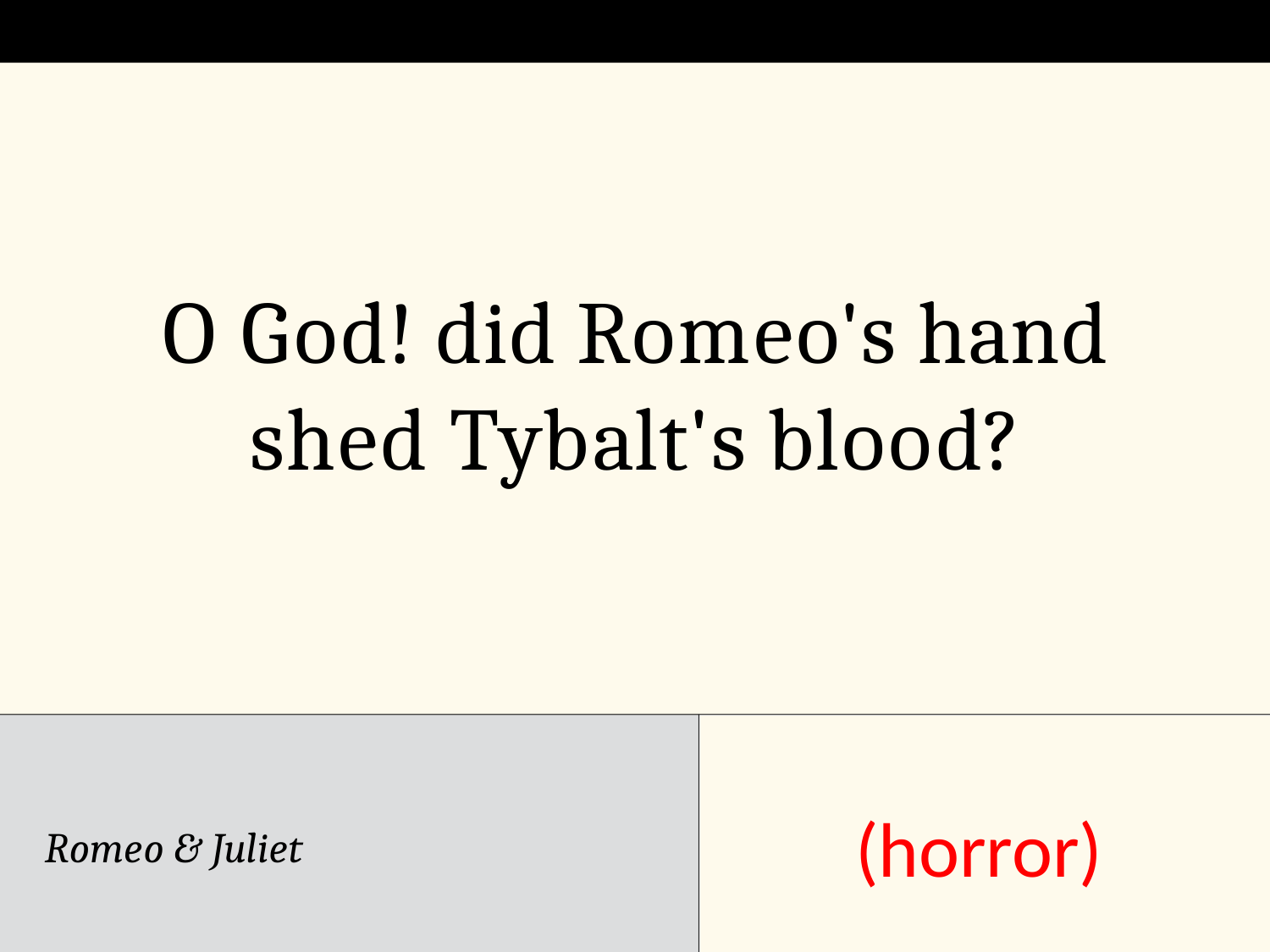

O God! did Romeo's hand shed Tybalt's blood?
(horror)
Romeo & Juliet